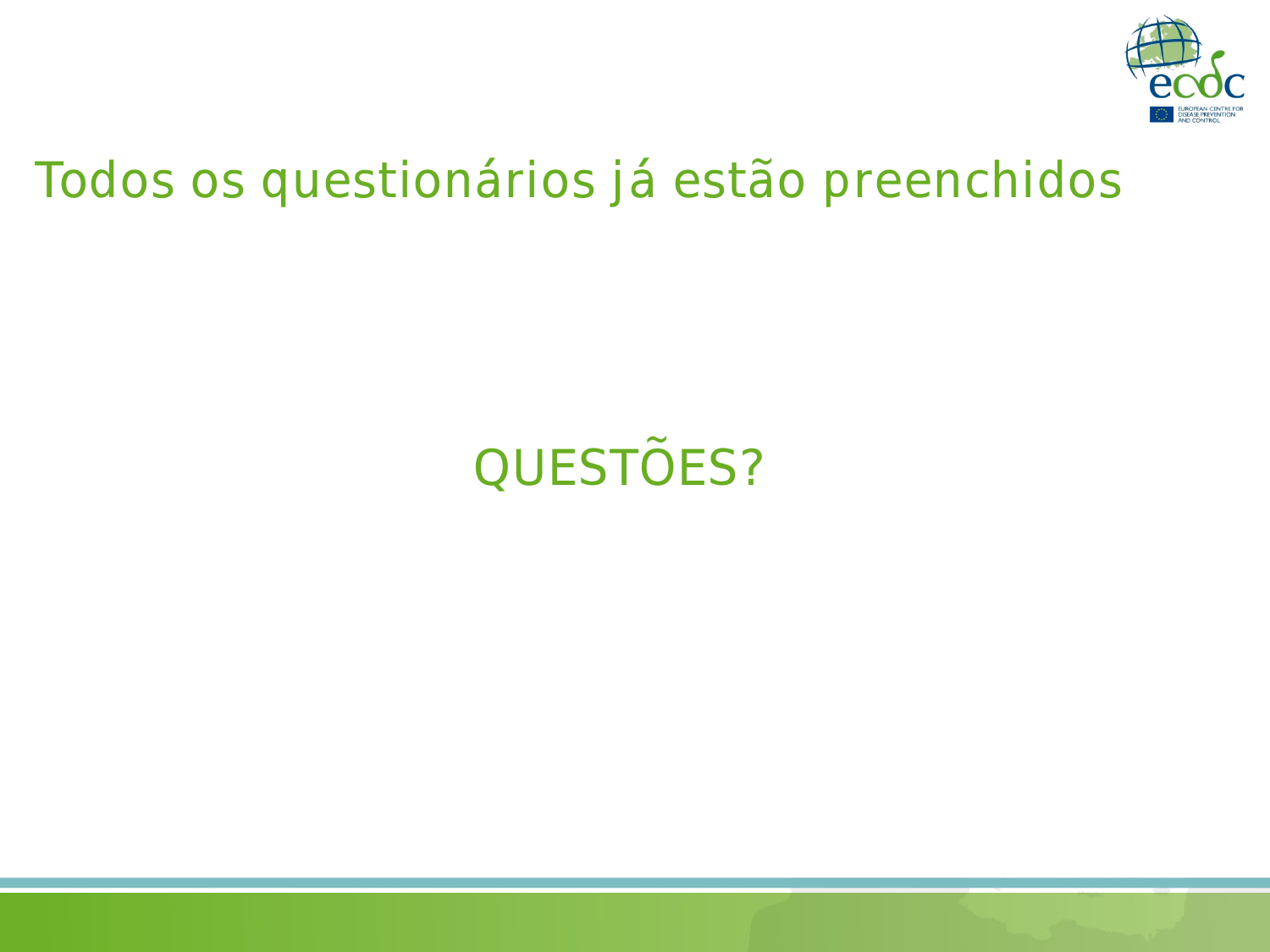

# Todos os questionários já estão preenchidos
QUESTÕES?